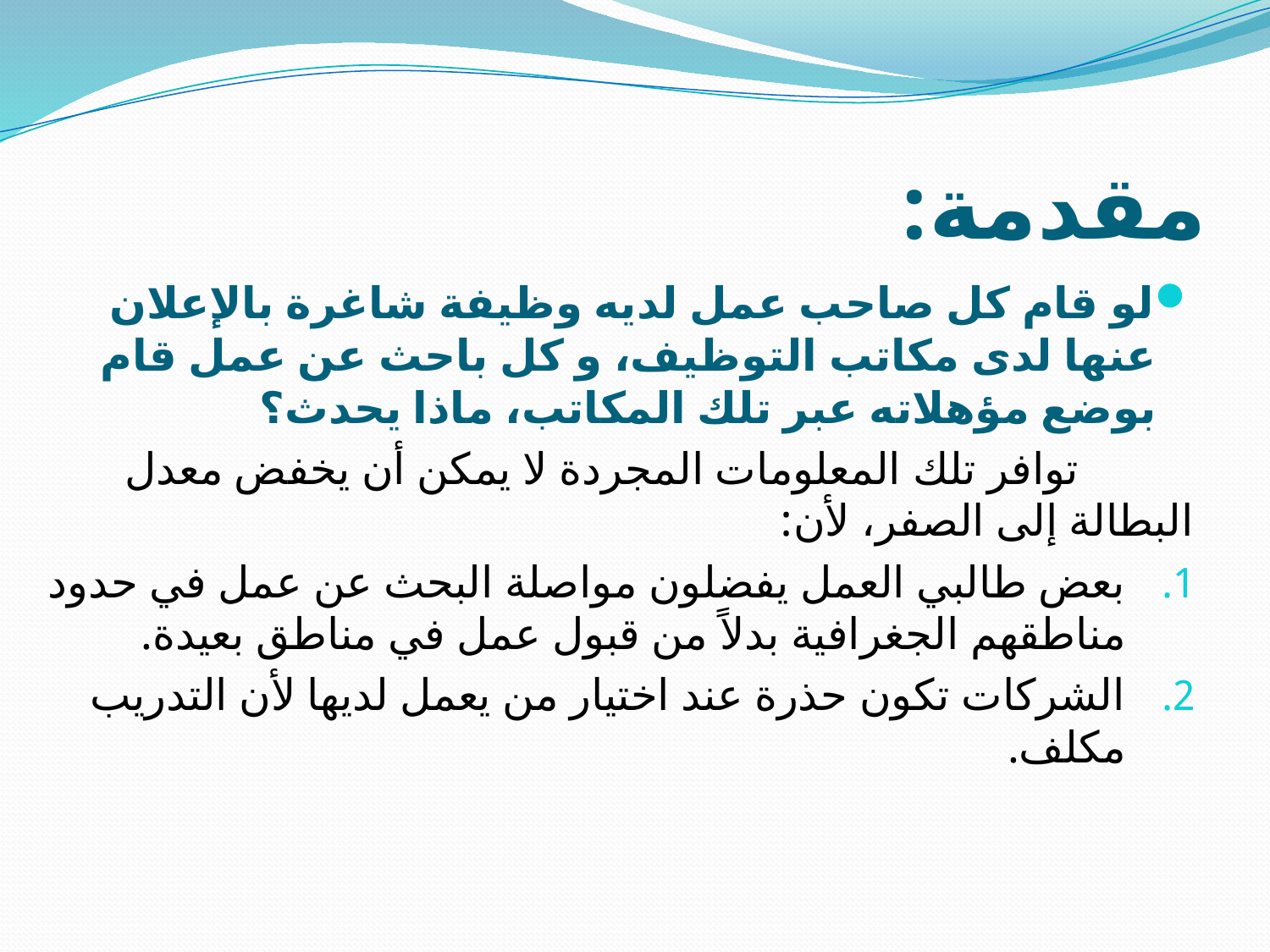

# مقدمة:
لو قام كل صاحب عمل لديه وظيفة شاغرة بالإعلان عنها لدى مكاتب التوظيف، و كل باحث عن عمل قام بوضع مؤهلاته عبر تلك المكاتب، ماذا يحدث؟
          توافر تلك المعلومات المجردة لا يمكن أن يخفض معدل البطالة إلى الصفر، لأن:
بعض طالبي العمل يفضلون مواصلة البحث عن عمل في حدود مناطقهم الجغرافية بدلاً من قبول عمل في مناطق بعيدة.
الشركات تكون حذرة عند اختيار من يعمل لديها لأن التدريب مكلف.